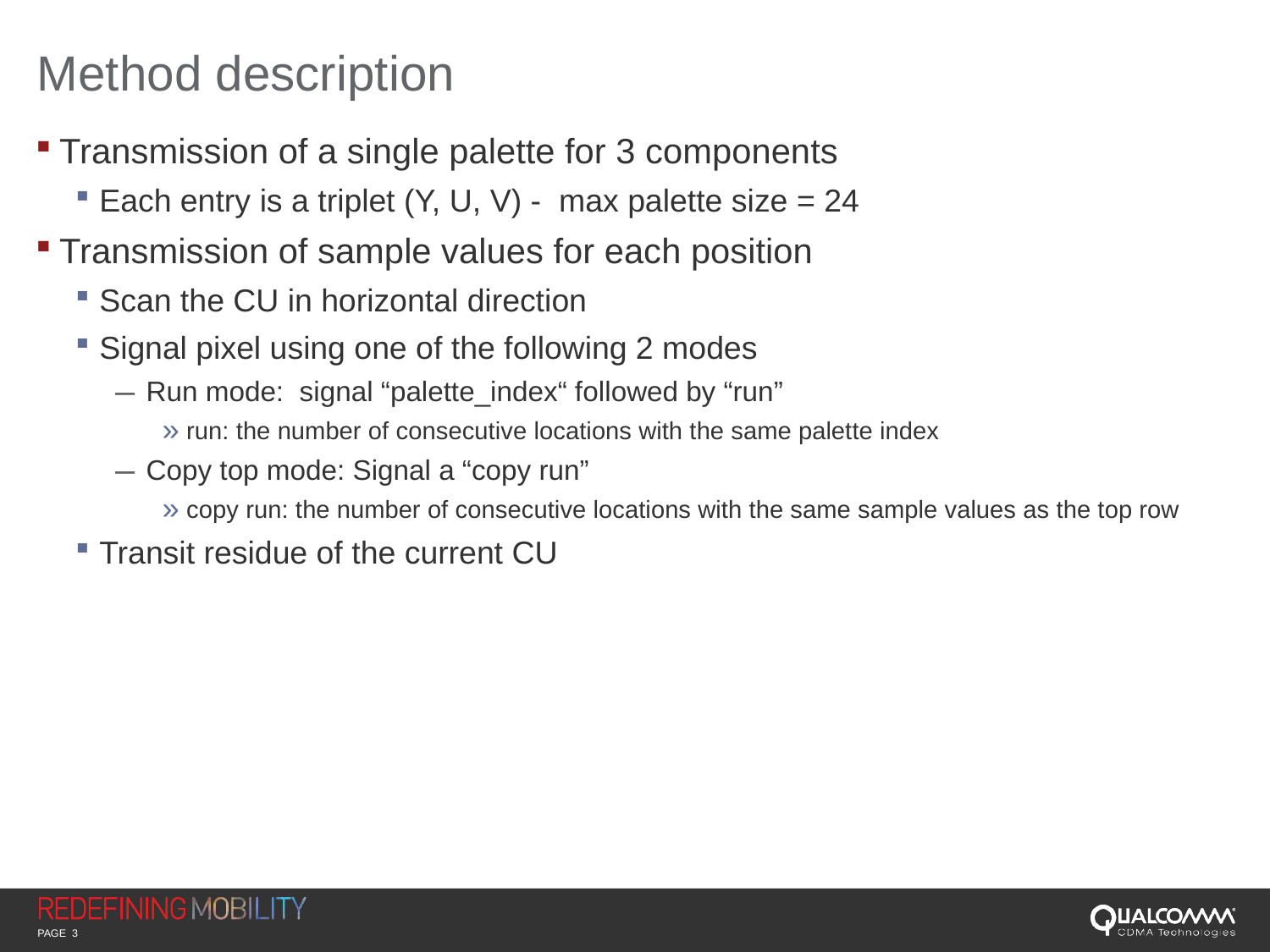

# Method description
Transmission of a single palette for 3 components
Each entry is a triplet (Y, U, V) -  max palette size = 24
Transmission of sample values for each position
Scan the CU in horizontal direction
Signal pixel using one of the following 2 modes
Run mode:  signal “palette_index“ followed by “run”
run: the number of consecutive locations with the same palette index
Copy top mode: Signal a “copy run”
copy run: the number of consecutive locations with the same sample values as the top row
Transit residue of the current CU